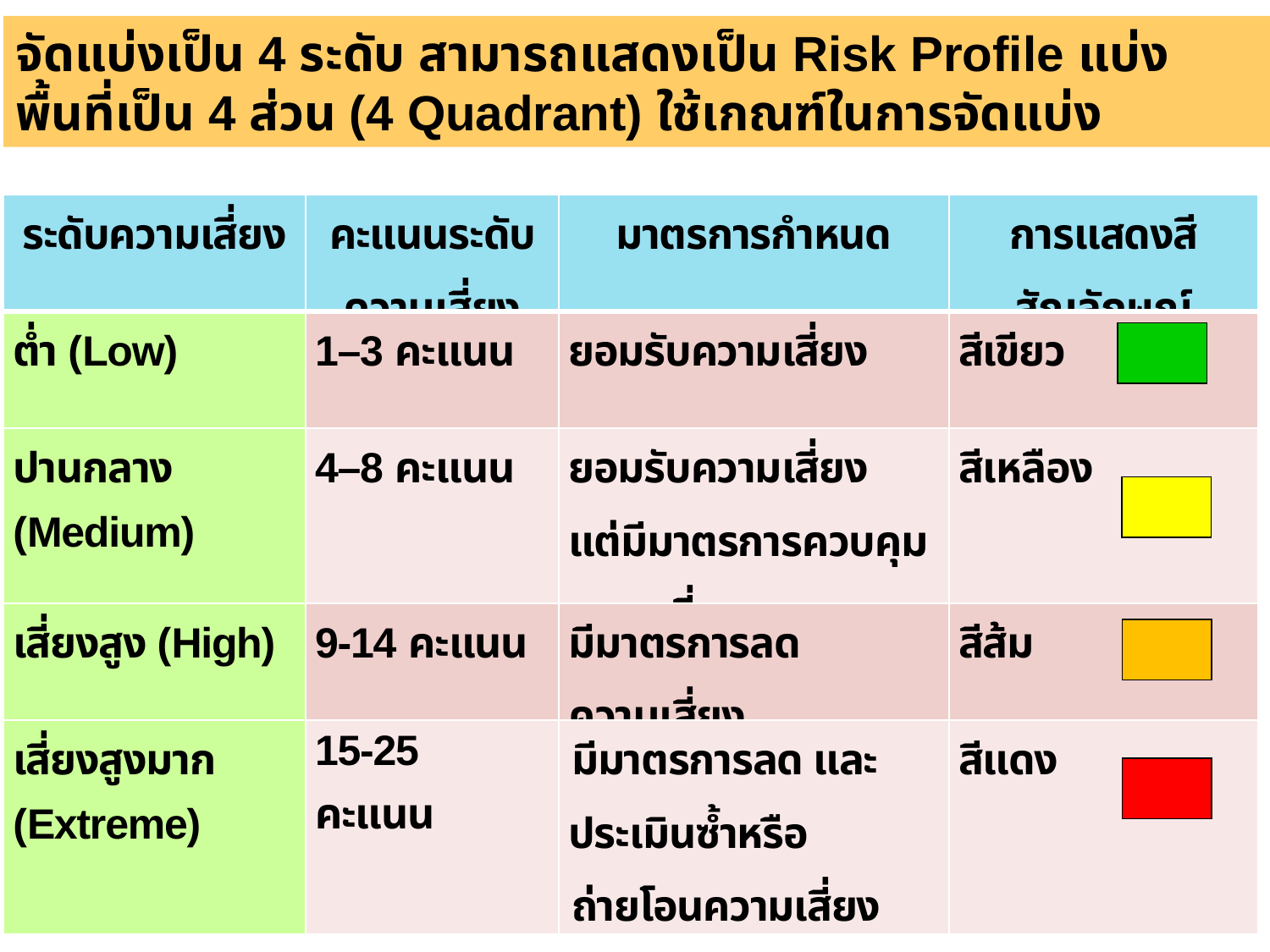

จัดแบ่งเป็น 4 ระดับ สามารถแสดงเป็น Risk Profile แบ่งพื้นที่เป็น 4 ส่วน (4 Quadrant) ใช้เกณฑ์ในการจัดแบ่ง
| ระดับความเสี่ยง | คะแนนระดับความเสี่ยง | มาตรการกำหนด | การแสดงสีสัญลักษณ์ |
| --- | --- | --- | --- |
| ต่ำ (Low) | 1–3 คะแนน | ยอมรับความเสี่ยง | สีเขียว |
| ปานกลาง (Medium) | 4–8 คะแนน | ยอมรับความเสี่ยง แต่มีมาตรการควบคุม ความเสี่ยง | สีเหลือง |
| เสี่ยงสูง (High) | 9-14 คะแนน | มีมาตรการลด ความเสี่ยง | สีส้ม |
| เสี่ยงสูงมาก (Extreme) | 15-25 คะแนน | มีมาตรการลด และประเมินซ้ำหรือ ถ่ายโอนความเสี่ยง | สีแดง |